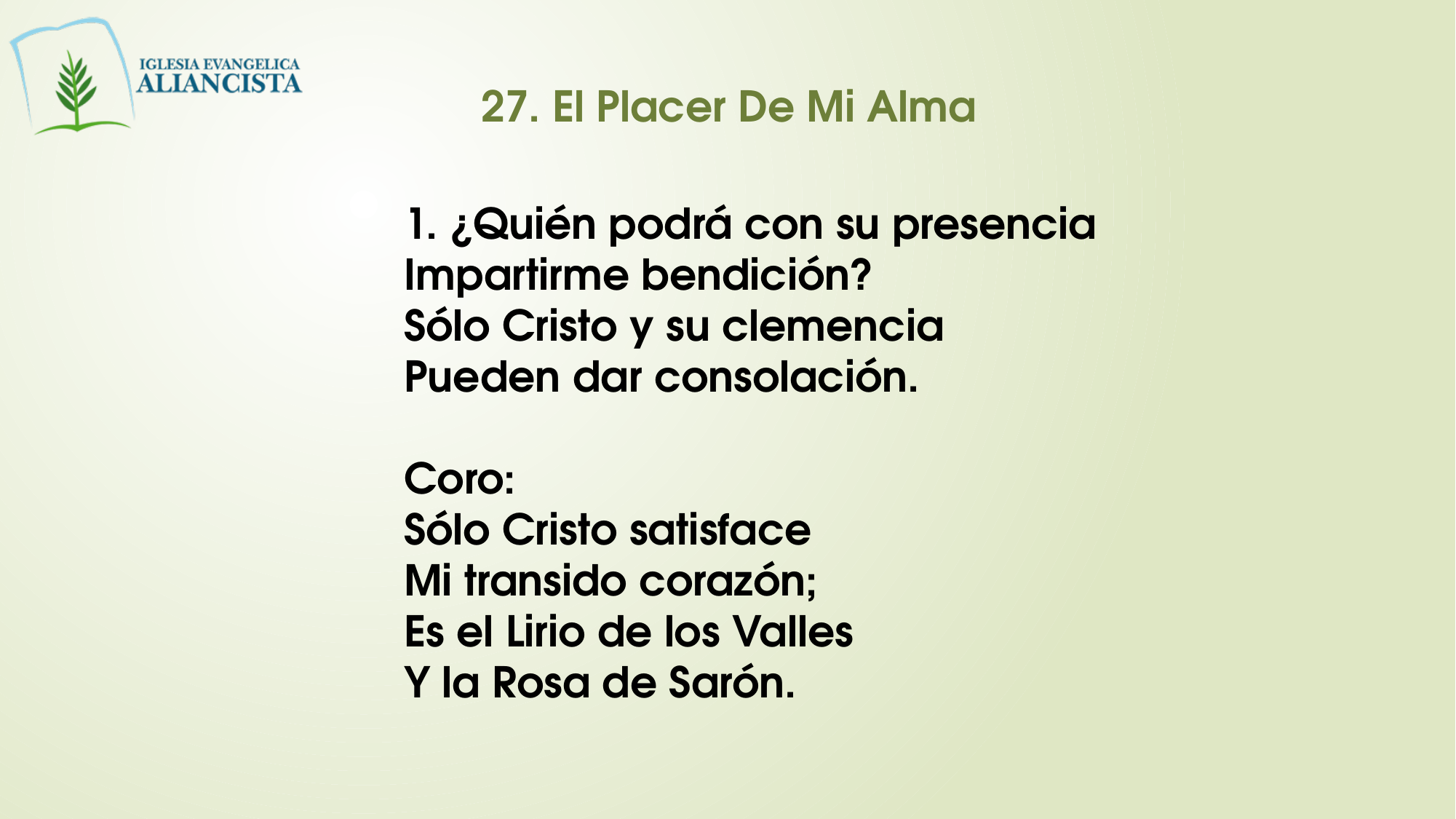

27. El Placer De Mi Alma
1. ¿Quién podrá con su presencia
Impartirme bendición?
Sólo Cristo y su clemencia
Pueden dar consolación.

Coro:
Sólo Cristo satisface
Mi transido corazón;
Es el Lirio de los Valles
Y la Rosa de Sarón.